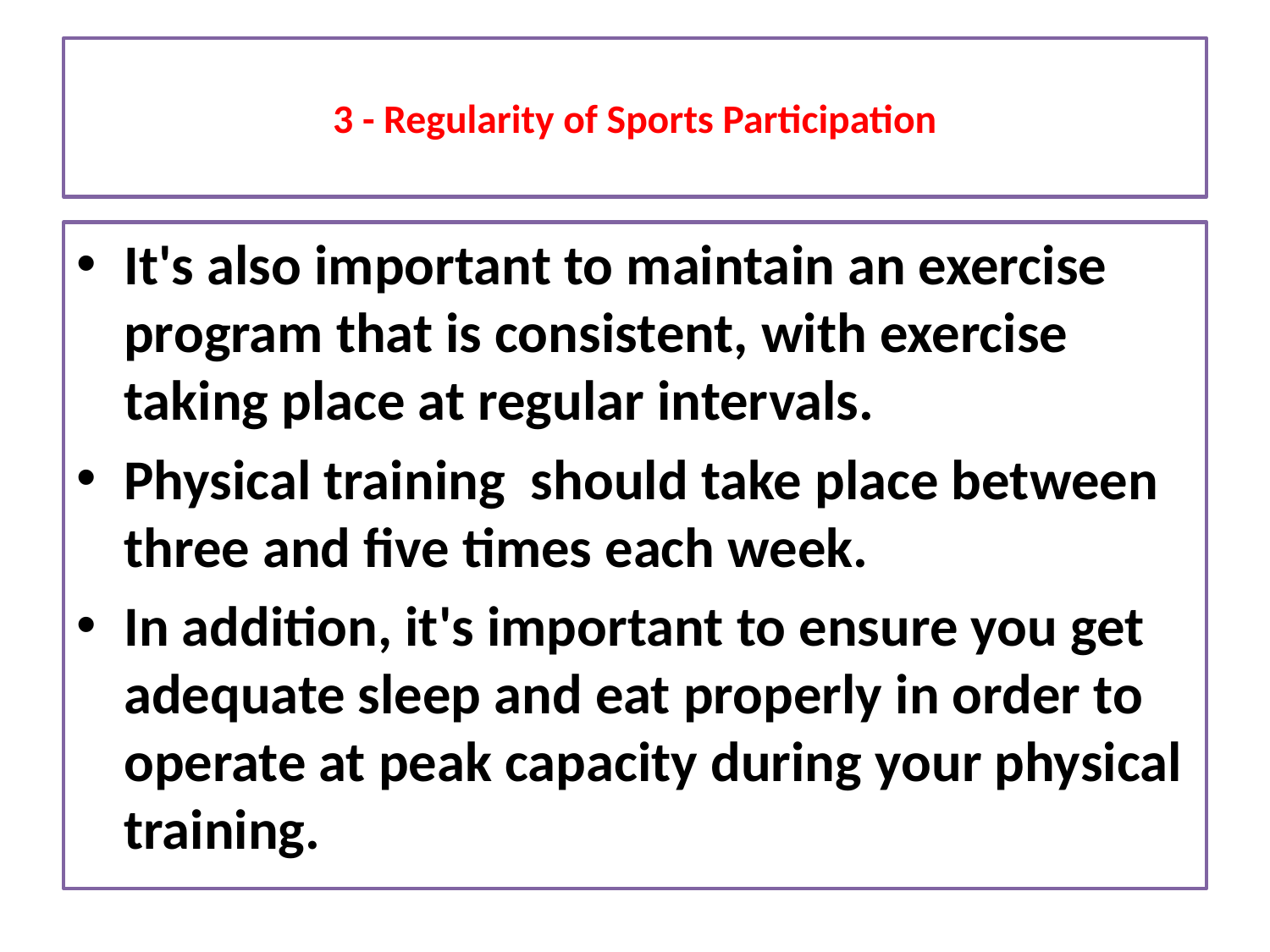

# 3 - Regularity of Sports Participation
It's also important to maintain an exercise program that is consistent, with exercise taking place at regular intervals.
Physical training  should take place between three and five times each week.
In addition, it's important to ensure you get adequate sleep and eat properly in order to operate at peak capacity during your physical training.